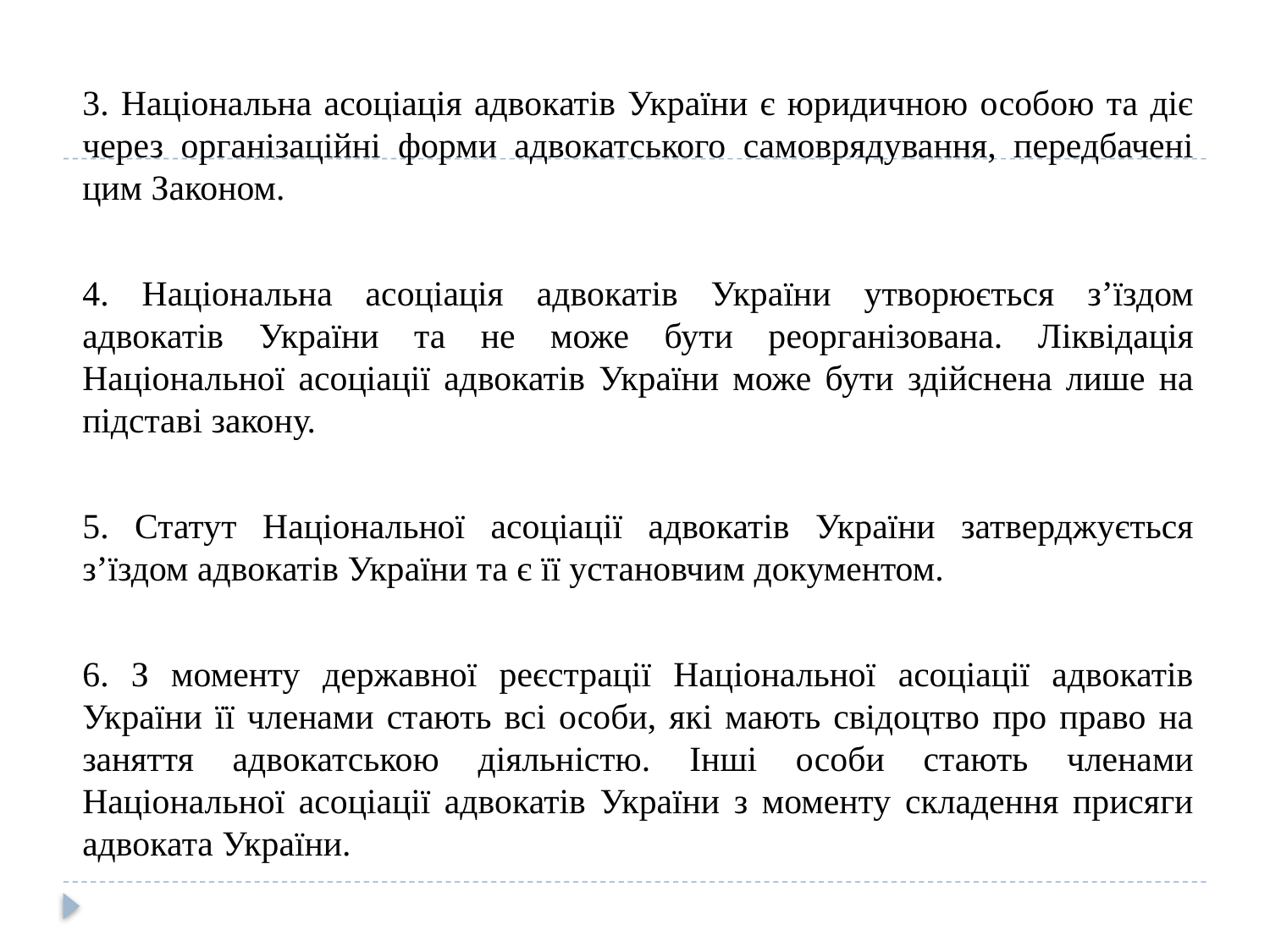

3. Національна асоціація адвокатів України є юридичною особою та діє через організаційні форми адвокатського самоврядування, передбачені цим Законом.

4. Національна асоціація адвокатів України утворюється з’їздом адвокатів України та не може бути реорганізована. Ліквідація Національної асоціації адвокатів України може бути здійснена лише на підставі закону.

5. Статут Національної асоціації адвокатів України затверджується з’їздом адвокатів України та є її установчим документом.

6. З моменту державної реєстрації Національної асоціації адвокатів України її членами стають всі особи, які мають свідоцтво про право на заняття адвокатською діяльністю. Інші особи стають членами Національної асоціації адвокатів України з моменту складення присяги адвоката України.